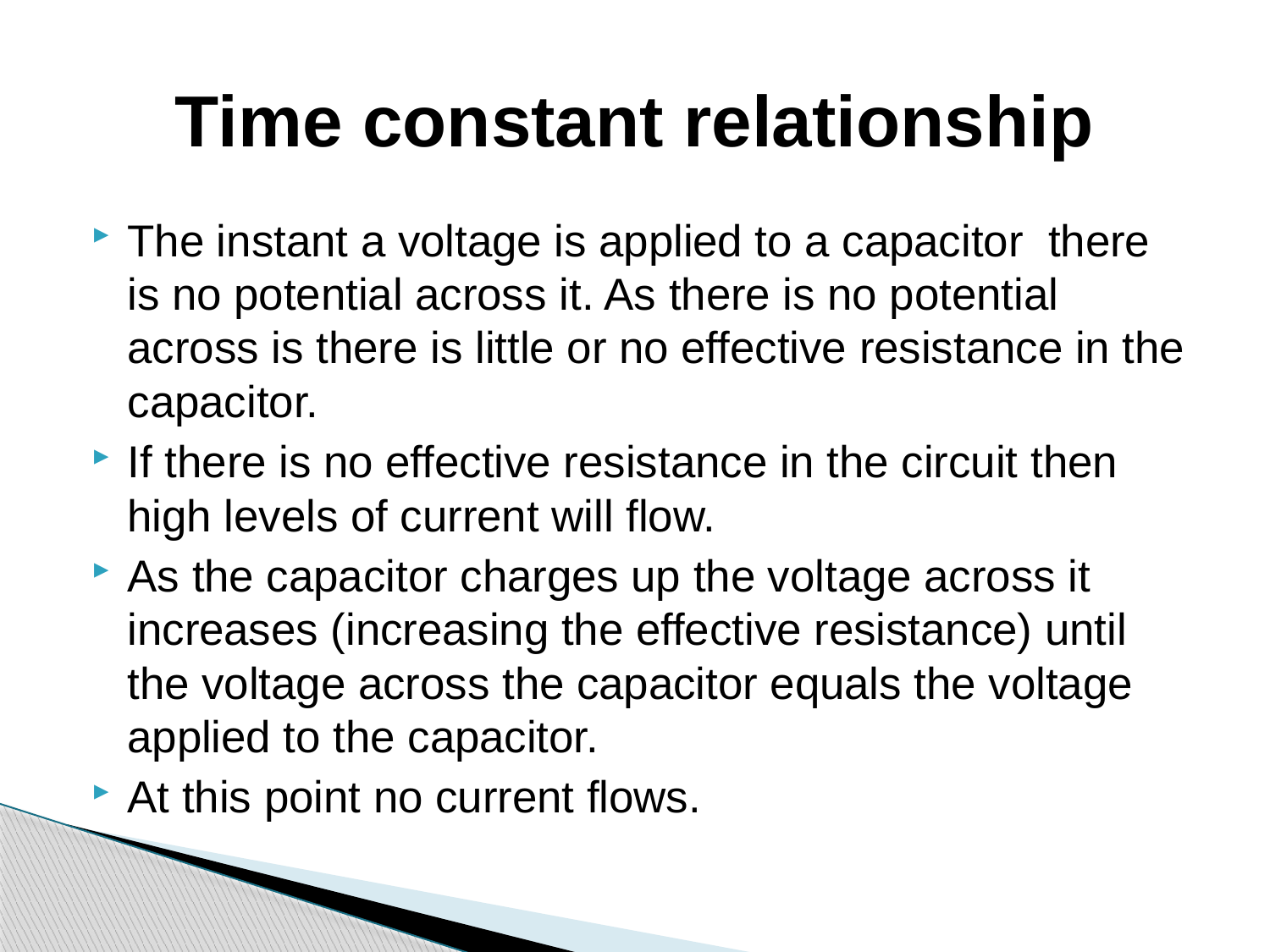

# Time constant relationship
The instant a voltage is applied to a capacitor  there is no potential across it. As there is no potential across is there is little or no effective resistance in the capacitor.
If there is no effective resistance in the circuit then high levels of current will flow.
As the capacitor charges up the voltage across it increases (increasing the effective resistance) until the voltage across the capacitor equals the voltage applied to the capacitor.
At this point no current flows.